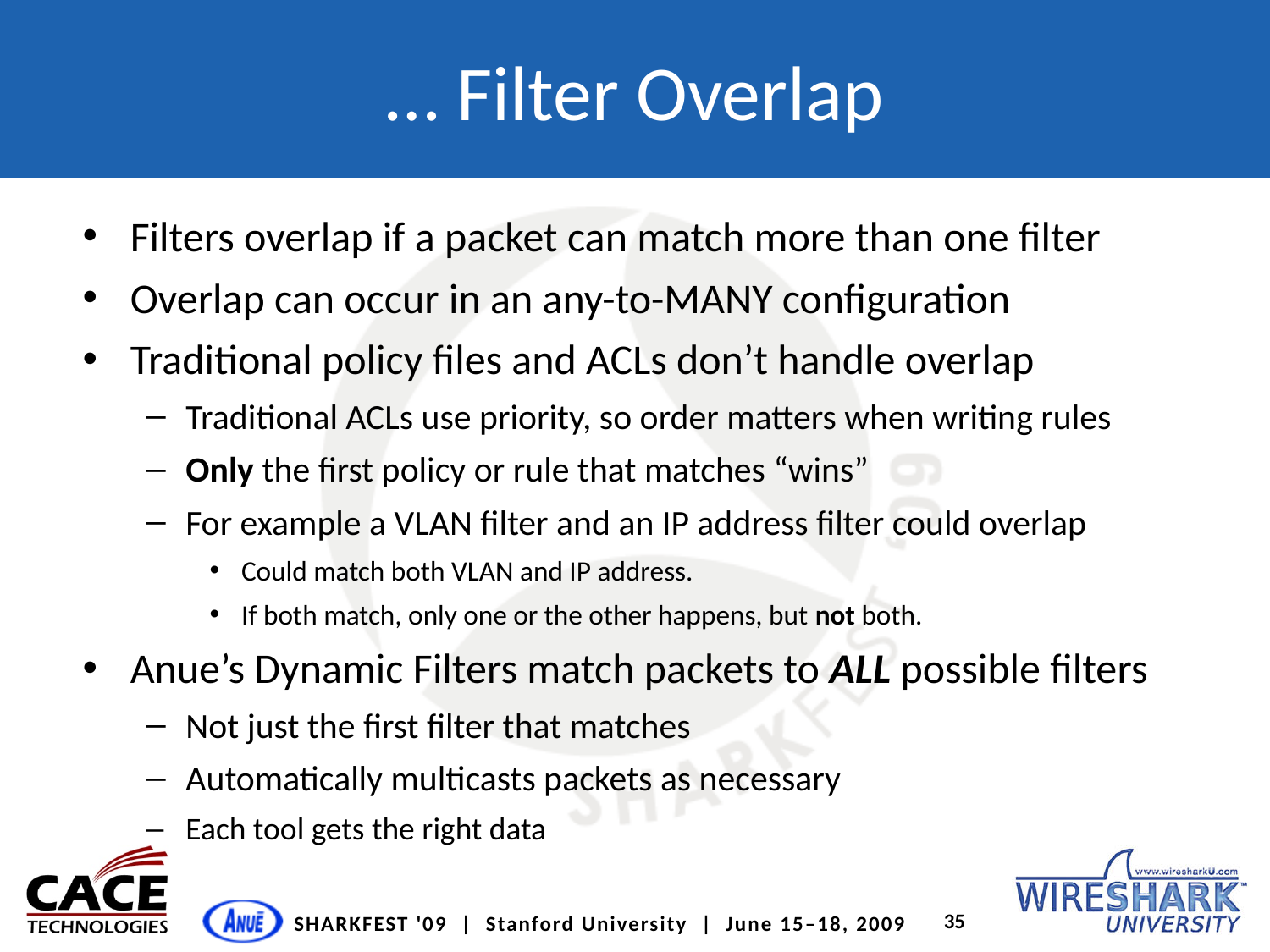

# … Filter Overlap
Filters overlap if a packet can match more than one filter
Overlap can occur in an any-to-MANY configuration
Traditional policy files and ACLs don’t handle overlap
Traditional ACLs use priority, so order matters when writing rules
Only the first policy or rule that matches “wins”
For example a VLAN filter and an IP address filter could overlap
Could match both VLAN and IP address.
If both match, only one or the other happens, but not both.
Anue’s Dynamic Filters match packets to ALL possible filters
Not just the first filter that matches
Automatically multicasts packets as necessary
Each tool gets the right data